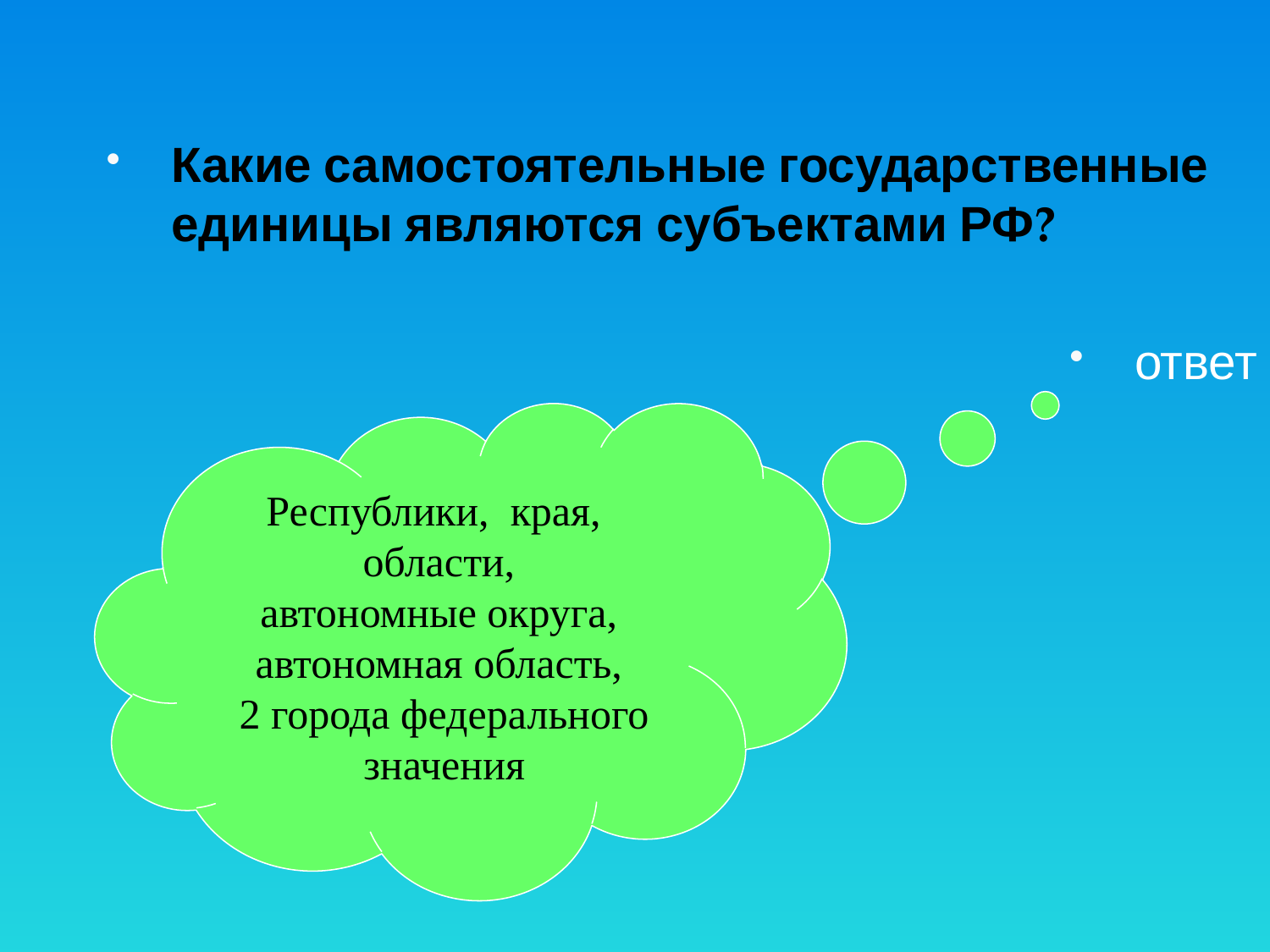

Какие самостоятельные государственные единицы являются субъектами РФ?

ответ
Республики,  края,
области,
автономные округа,
автономная область,
2 города федерального значения